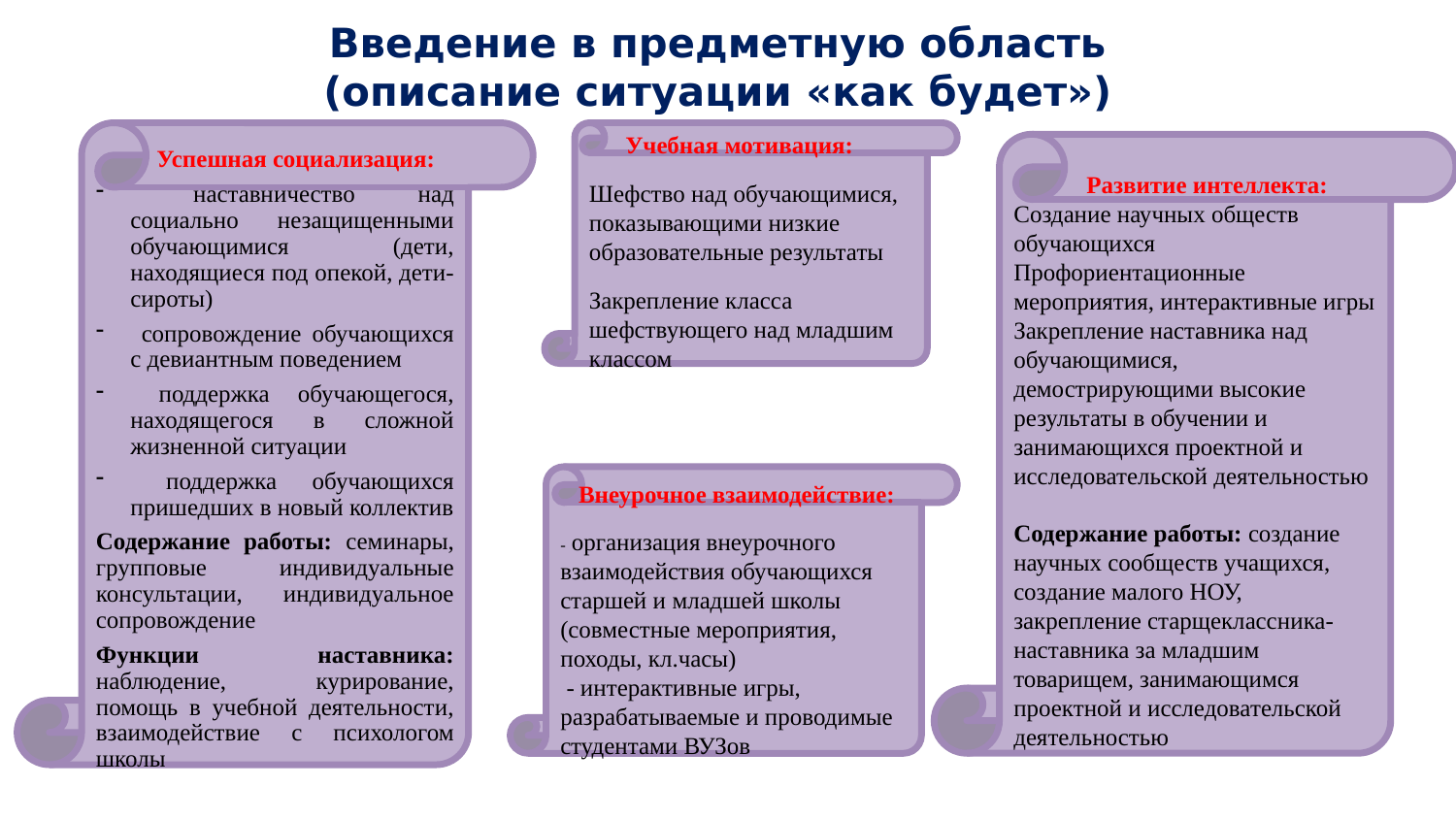

Введение в предметную область
(описание ситуации «как будет»)
          Успешная социализация:
 наставничество над социально незащищенными обучающимися (дети, находящиеся под опекой, дети-сироты)
 сопровождение обучающихся с девиантным поведением
 поддержка обучающегося, находящегося в сложной жизненной ситуации
 поддержка обучающихся пришедших в новый коллектив
Содержание работы: семинары, групповые индивидуальные консультации, индивидуальное сопровождение
Функции наставника: наблюдение,  курирование, помощь в учебной деятельности, взаимодействие с психологом школы
      Учебная мотивация:

Шефство над обучающимися, показывающими низкие образовательные результаты

Закрепление класса шефствующего над младшим классом
            Развитие интеллекта:
Создание научных обществ обучающихся
Профориентационные мероприятия, интерактивные игры
Закрепление наставника над обучающимися, демострирующими высокие результаты в обучении и занимающихся проектной и исследовательской деятельностью

Содержание работы: создание научных сообществ учащихся, создание малого НОУ, закрепление старщеклассника-наставника за младшим товарищем, занимающимся проектной и исследовательской деятельностью
   Внеурочное взаимодействие:

- организация внеурочного взаимодействия обучающихся старшей и младшей школы (совместные мероприятия, походы, кл.часы)
 - интерактивные игры, разрабатываемые и проводимые студентами ВУЗов